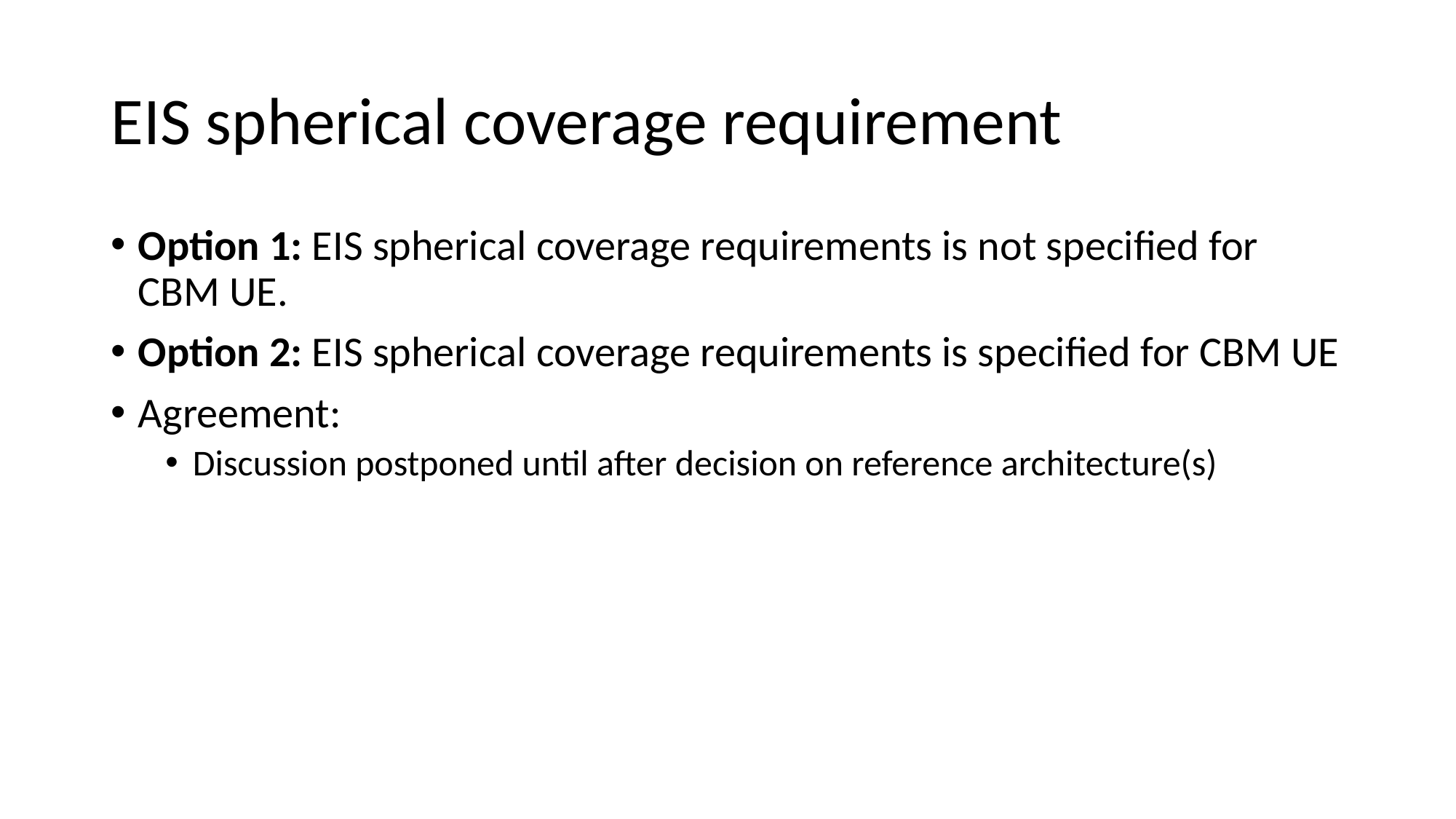

# EIS spherical coverage requirement
Option 1: EIS spherical coverage requirements is not specified for CBM UE.
Option 2: EIS spherical coverage requirements is specified for CBM UE
Agreement:
Discussion postponed until after decision on reference architecture(s)